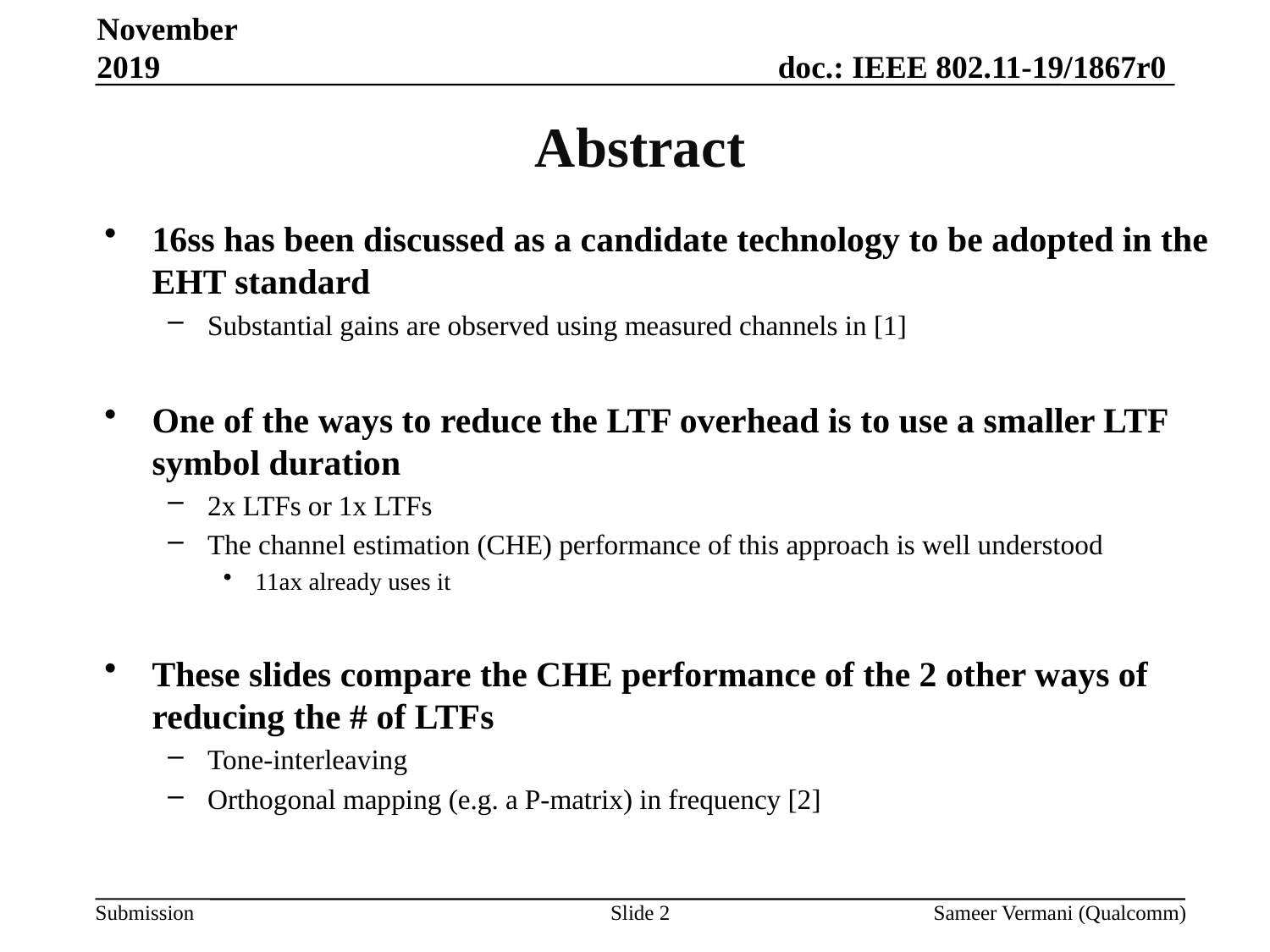

November 2019
# Abstract
16ss has been discussed as a candidate technology to be adopted in the EHT standard
Substantial gains are observed using measured channels in [1]

One of the ways to reduce the LTF overhead is to use a smaller LTF symbol duration
2x LTFs or 1x LTFs
The channel estimation (CHE) performance of this approach is well understood
11ax already uses it

These slides compare the CHE performance of the 2 other ways of reducing the # of LTFs
Tone-interleaving
Orthogonal mapping (e.g. a P-matrix) in frequency [2]

Slide 2
Sameer Vermani (Qualcomm)